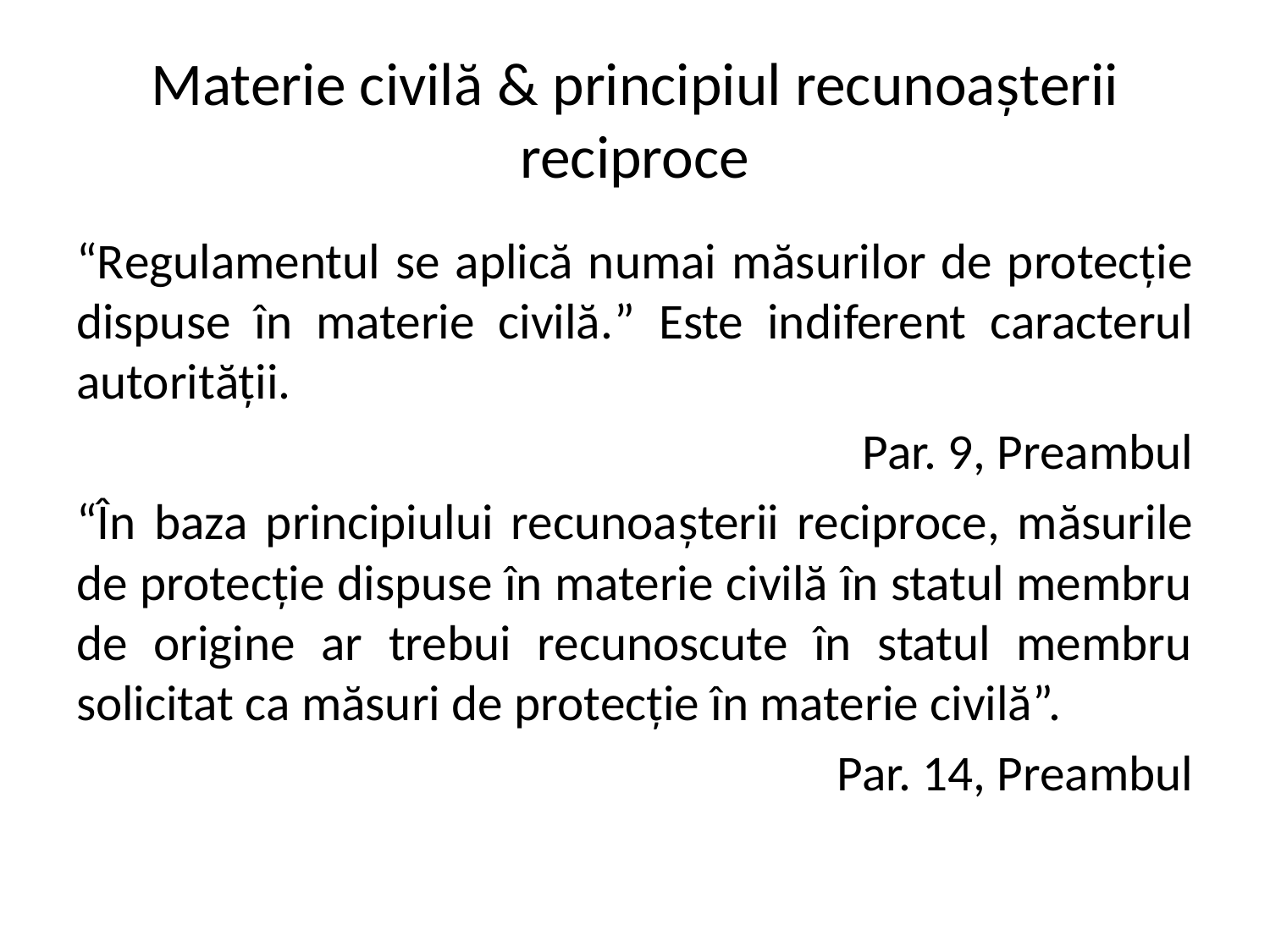

# Materie civilă & principiul recunoașterii reciproce
“Regulamentul se aplică numai măsurilor de protecție dispuse în materie civilă.” Este indiferent caracterul autorității.
Par. 9, Preambul
“În baza principiului recunoașterii reciproce, măsurile de protecție dispuse în materie civilă în statul membru de origine ar trebui recunoscute în statul membru solicitat ca măsuri de protecție în materie civilă”.
Par. 14, Preambul